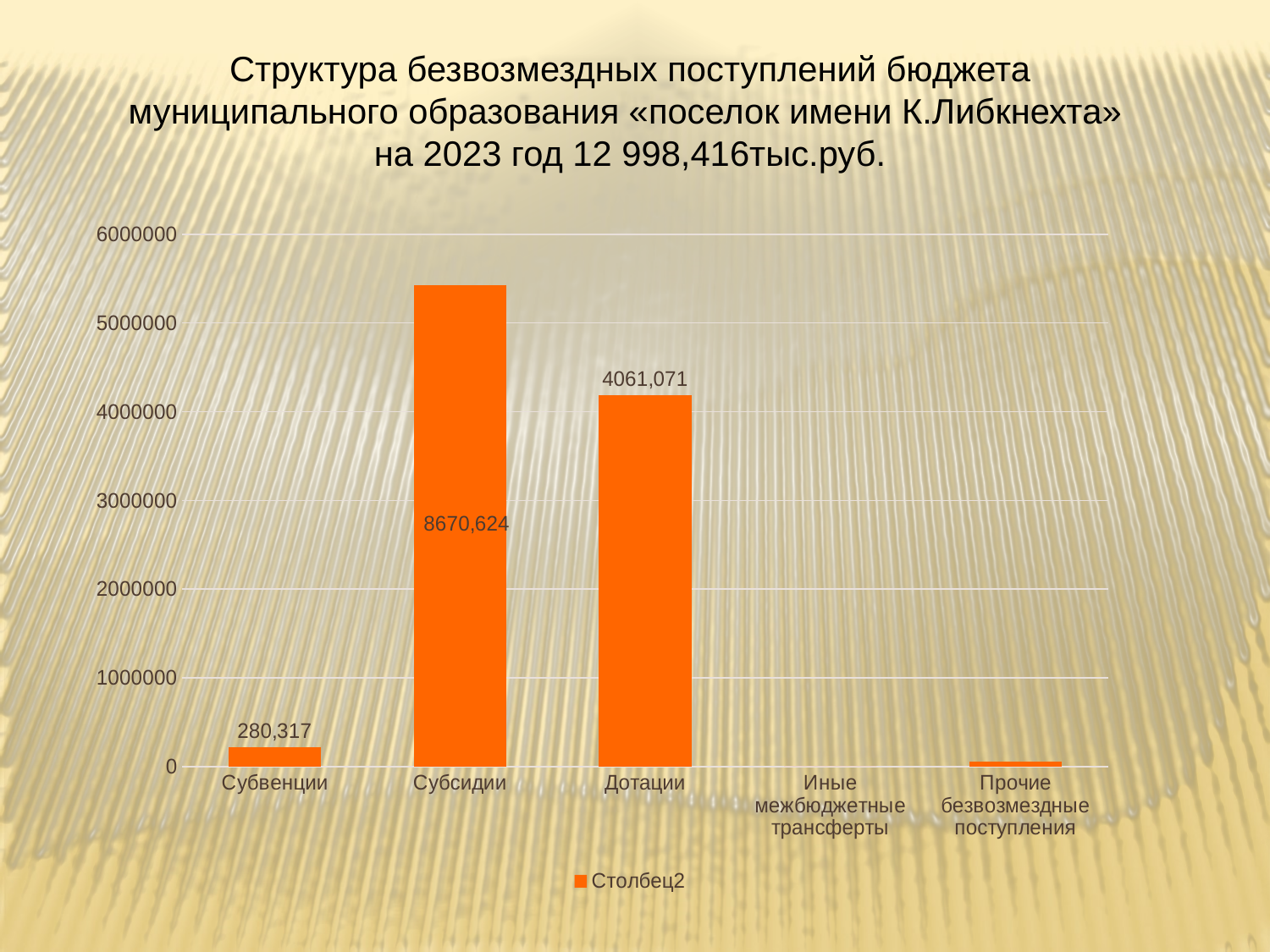

Структура безвозмездных поступлений бюджета муниципального образования «поселок имени К.Либкнехта»
на 2023 год 12 998,416тыс.руб.

### Chart

| Category | Столбец2 |
|---|---|
| Субвенции | 217109.0 |
| Субсидии | 5424135.0 |
| Дотации | 4188060.0 |
| Иные межбюджетные трансферты | 0.0 |
| Прочие безвозмездные поступления | 51518.87 |